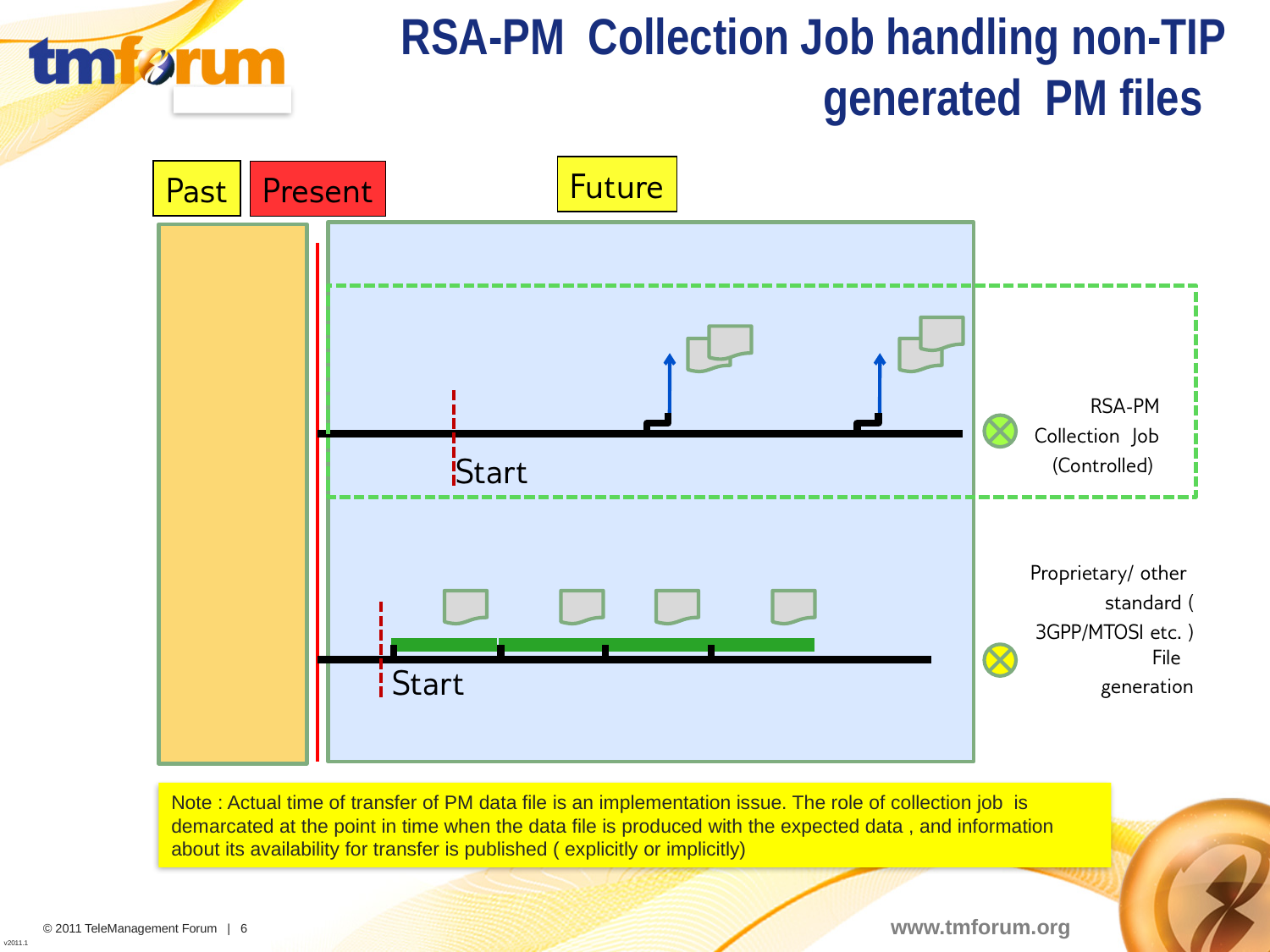

# RSA-PM  Collection Job handling non-TIP generated  PM files
Future
Past
Present

RSA-PM
Collection  Job
(Controlled)

Start
Proprietary/ other
standard (
 3GPP/MTOSI etc. ) File
generation

Start
Note : Actual time of transfer of PM data file is an implementation issue. The role of collection job  is demarcated at the point in time when the data file is produced with the expected data , and information about its availability for transfer is published ( explicitly or implicitly)